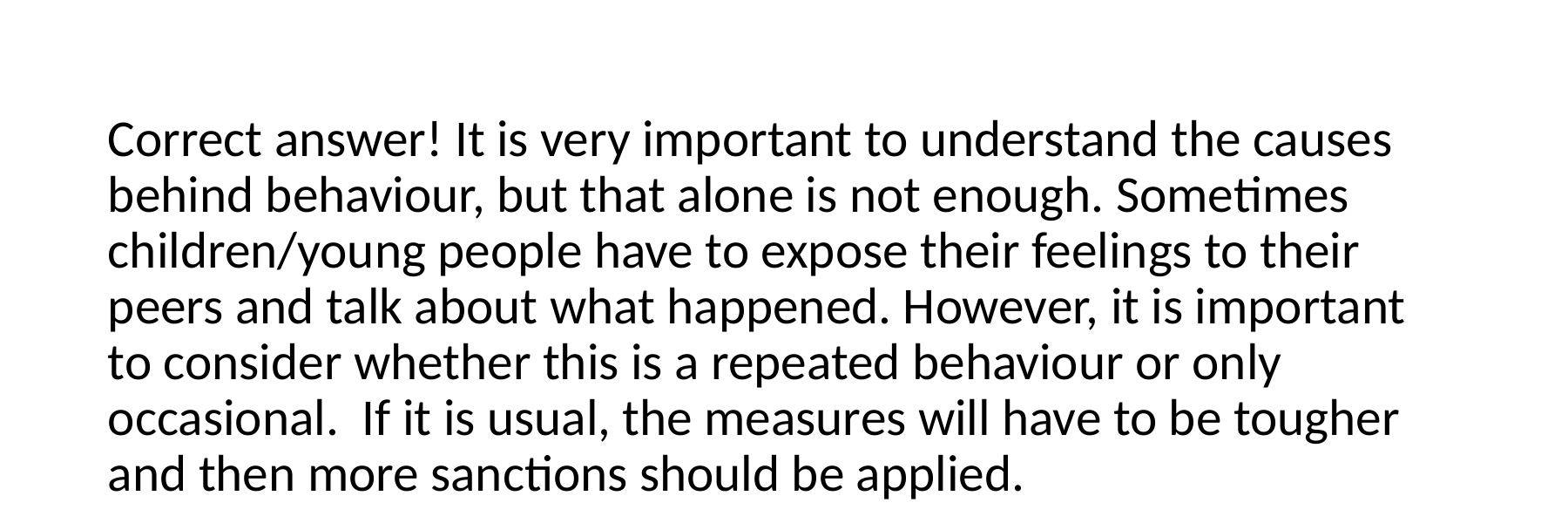

Correct answer! It is very important to understand the causes behind behaviour, but that alone is not enough. Sometimes children/young people have to expose their feelings to their peers and talk about what happened. However, it is important to consider whether this is a repeated behaviour or only occasional.  If it is usual, the measures will have to be tougher and then more sanctions should be applied.